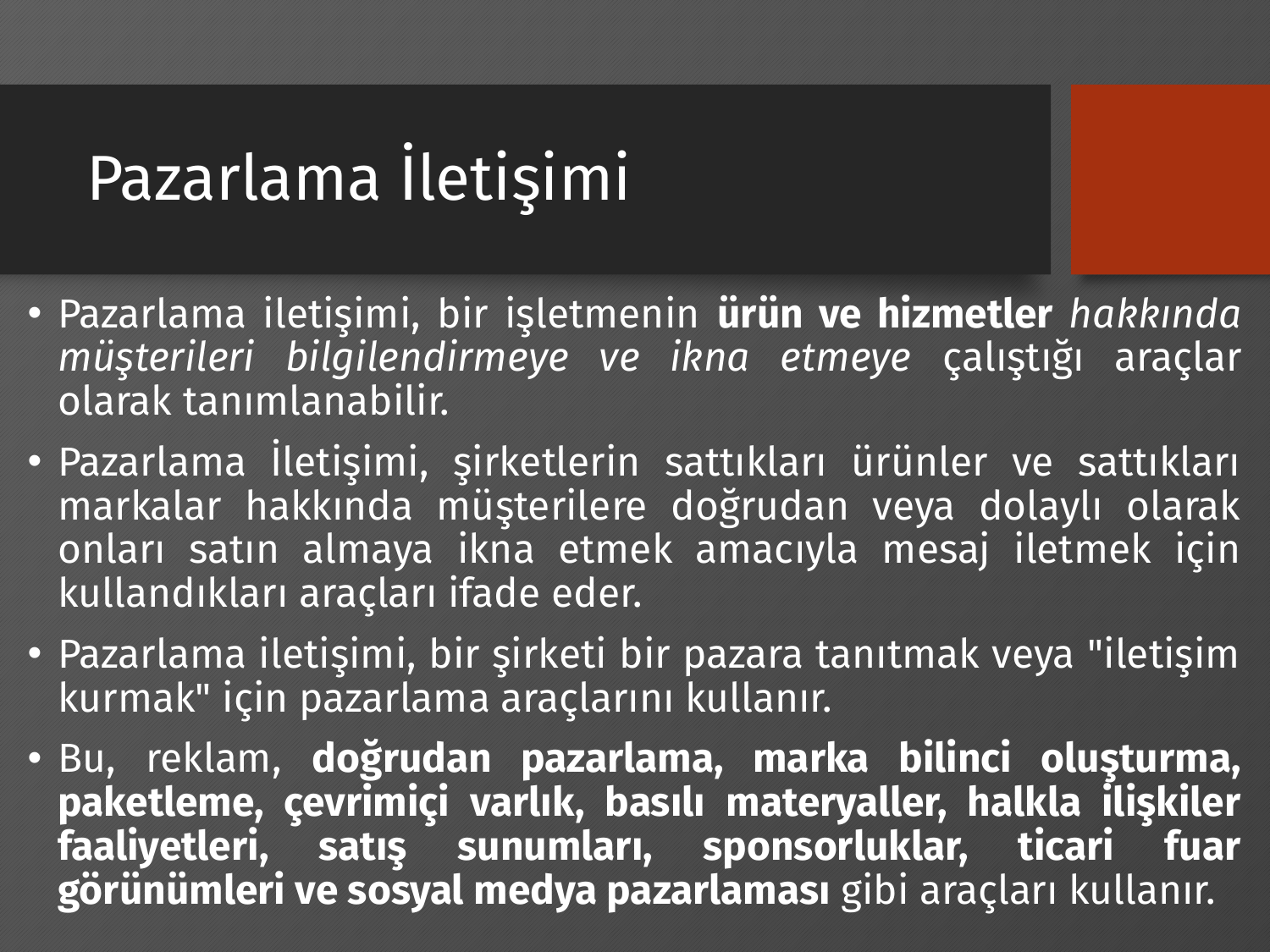

# Pazarlama İletişimi
Pazarlama iletişimi, bir işletmenin ürün ve hizmetler hakkında müşterileri bilgilendirmeye ve ikna etmeye çalıştığı araçlar olarak tanımlanabilir.
Pazarlama İletişimi, şirketlerin sattıkları ürünler ve sattıkları markalar hakkında müşterilere doğrudan veya dolaylı olarak onları satın almaya ikna etmek amacıyla mesaj iletmek için kullandıkları araçları ifade eder.
Pazarlama iletişimi, bir şirketi bir pazara tanıtmak veya "iletişim kurmak" için pazarlama araçlarını kullanır.
Bu, reklam, doğrudan pazarlama, marka bilinci oluşturma, paketleme, çevrimiçi varlık, basılı materyaller, halkla ilişkiler faaliyetleri, satış sunumları, sponsorluklar, ticari fuar görünümleri ve sosyal medya pazarlaması gibi araçları kullanır.